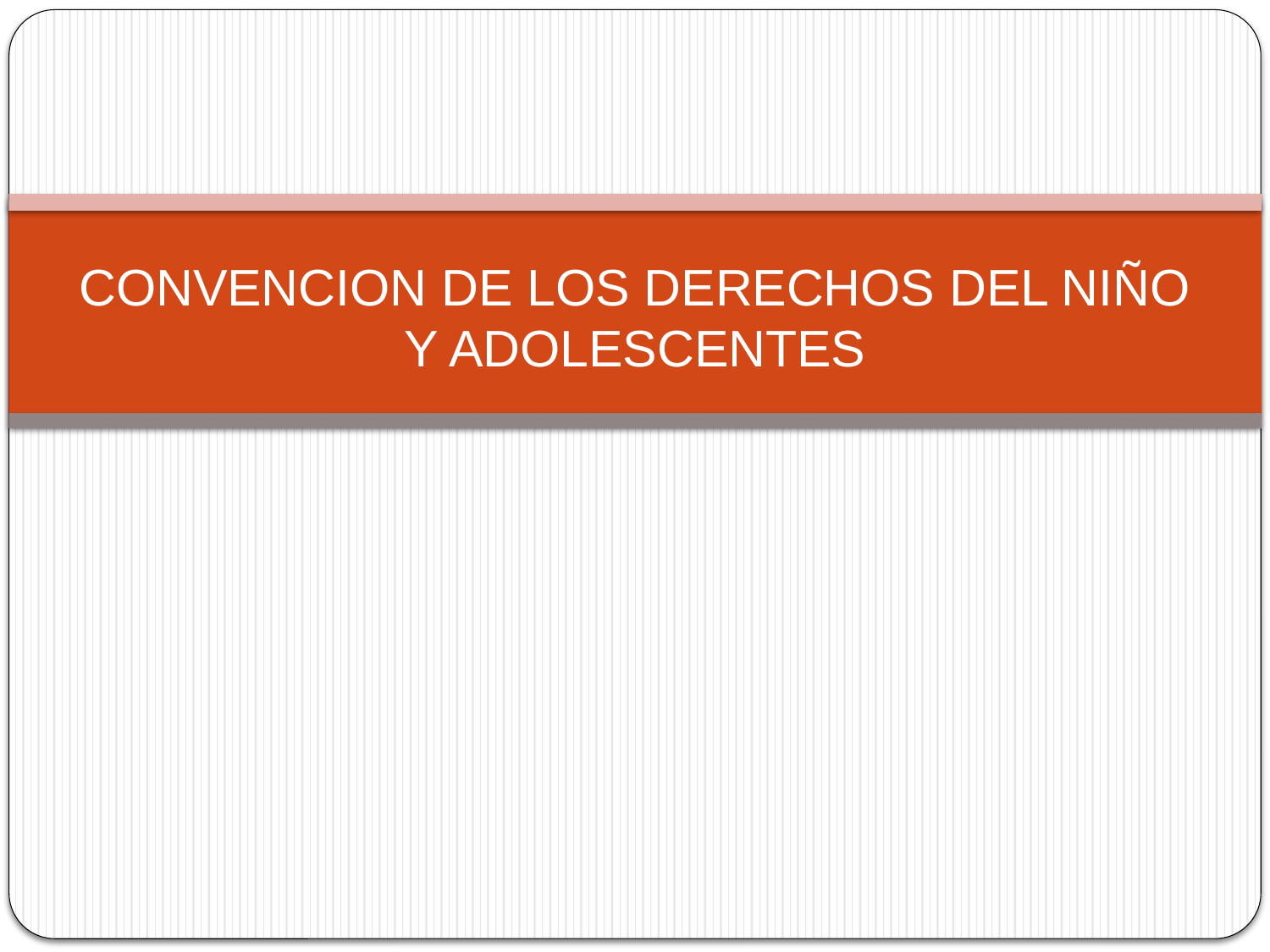

# CONVENCION DE LOS DERECHOS DEL NIÑO Y ADOLESCENTES